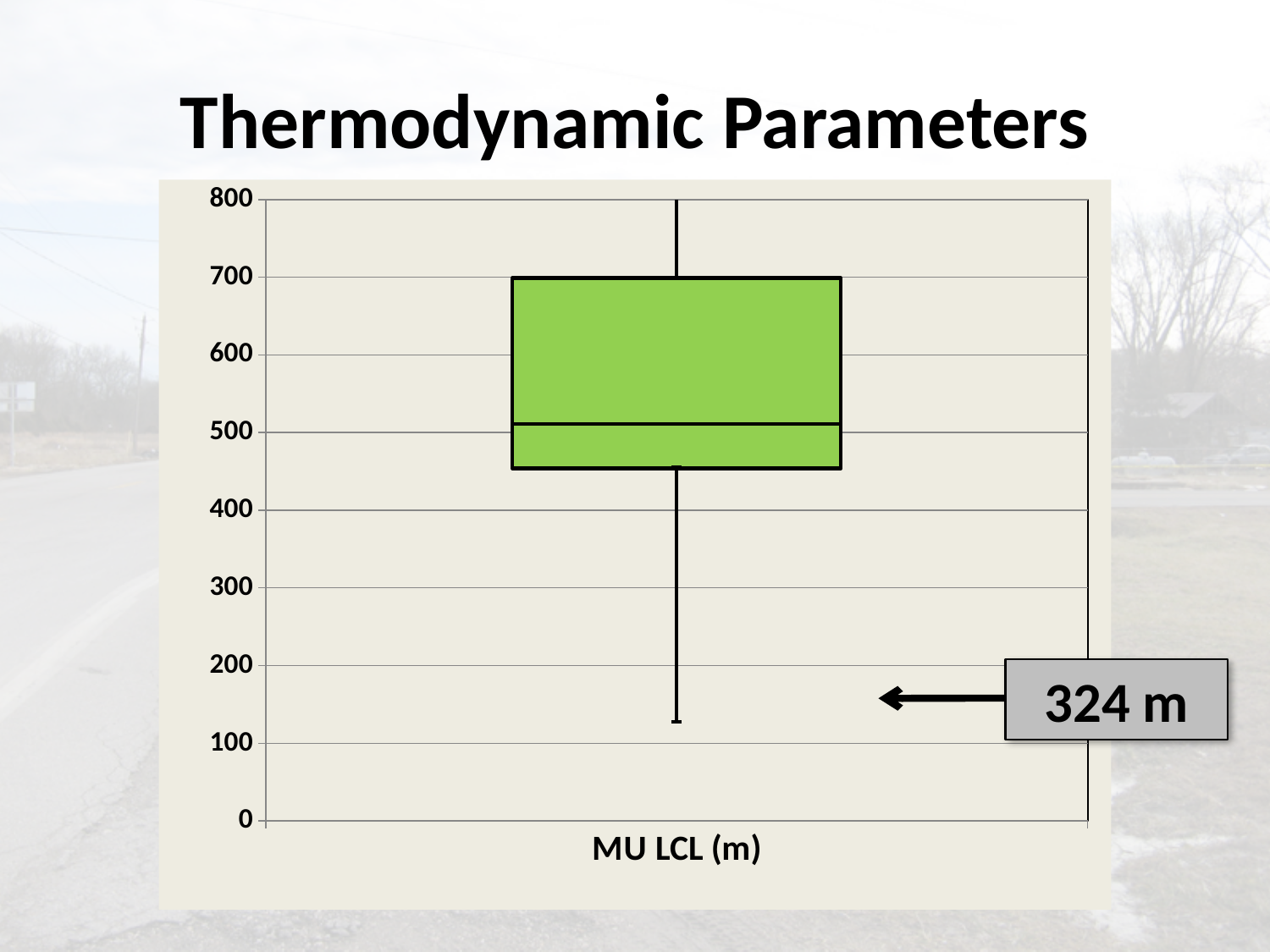

# Thermodynamic Parameters

### Chart

| Category |  |  |  |
|---|---|---|---|
| MU LCL (m) | 454.0 | 57.0 | 188.0 |
324 m